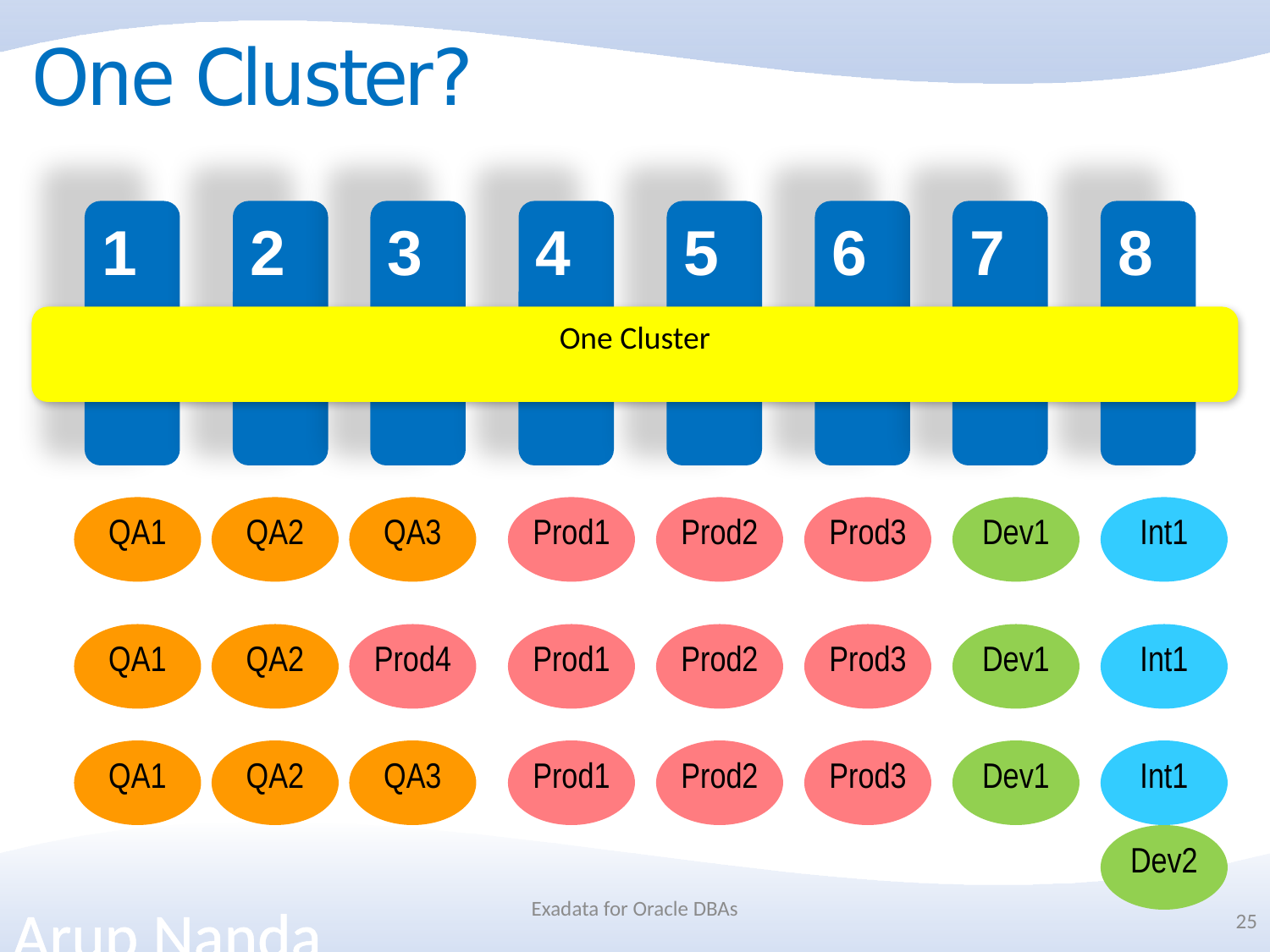

# One Cluster?
1
2
3
4
5
6
7
8
One Cluster
QA1
QA2
QA3
Prod1
Prod2
Prod3
Dev1
Int1
QA1
QA2
Prod4
Prod1
Prod2
Prod3
Dev1
Int1
QA1
QA2
QA3
Prod1
Prod2
Prod3
Dev1
Int1
Dev2
Exadata for Oracle DBAs
25